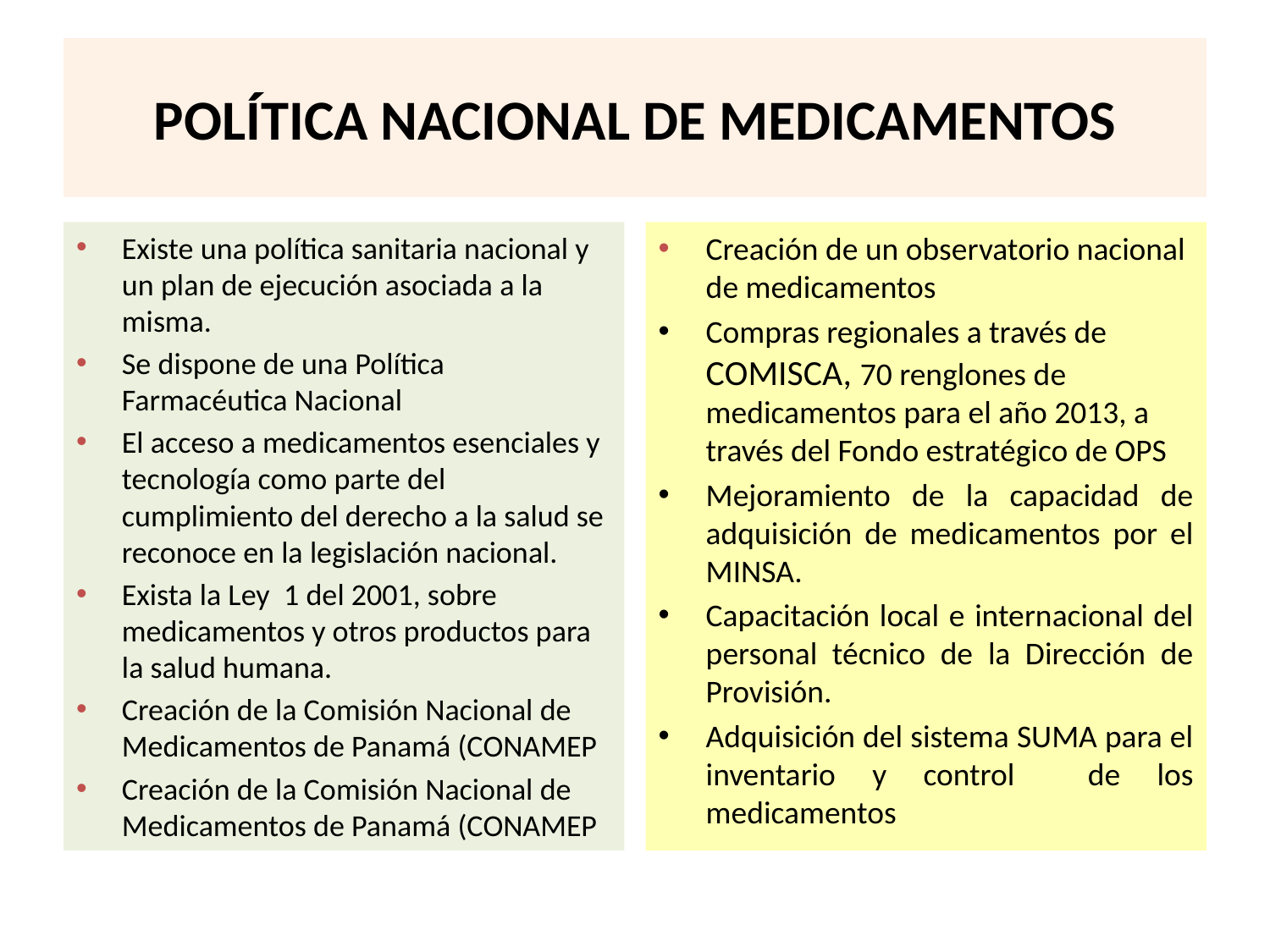

# POLÍTICA NACIONAL DE MEDICAMENTOS
Existe una política sanitaria nacional y un plan de ejecución asociada a la misma.
Se dispone de una Política Farmacéutica Nacional
El acceso a medicamentos esenciales y tecnología como parte del cumplimiento del derecho a la salud se reconoce en la legislación nacional.
Exista la Ley  1 del 2001, sobre medicamentos y otros productos para la salud humana.
Creación de la Comisión Nacional de Medicamentos de Panamá (CONAMEP
Creación de la Comisión Nacional de Medicamentos de Panamá (CONAMEP

Creación de un observatorio nacional de medicamentos
Compras regionales a través de COMISCA, 70 renglones de medicamentos para el año 2013, a través del Fondo estratégico de OPS
Mejoramiento de la capacidad de adquisición de medicamentos por el MINSA.
Capacitación local e internacional del personal técnico de la Dirección de Provisión.
Adquisición del sistema SUMA para el inventario y control  de los medicamentos